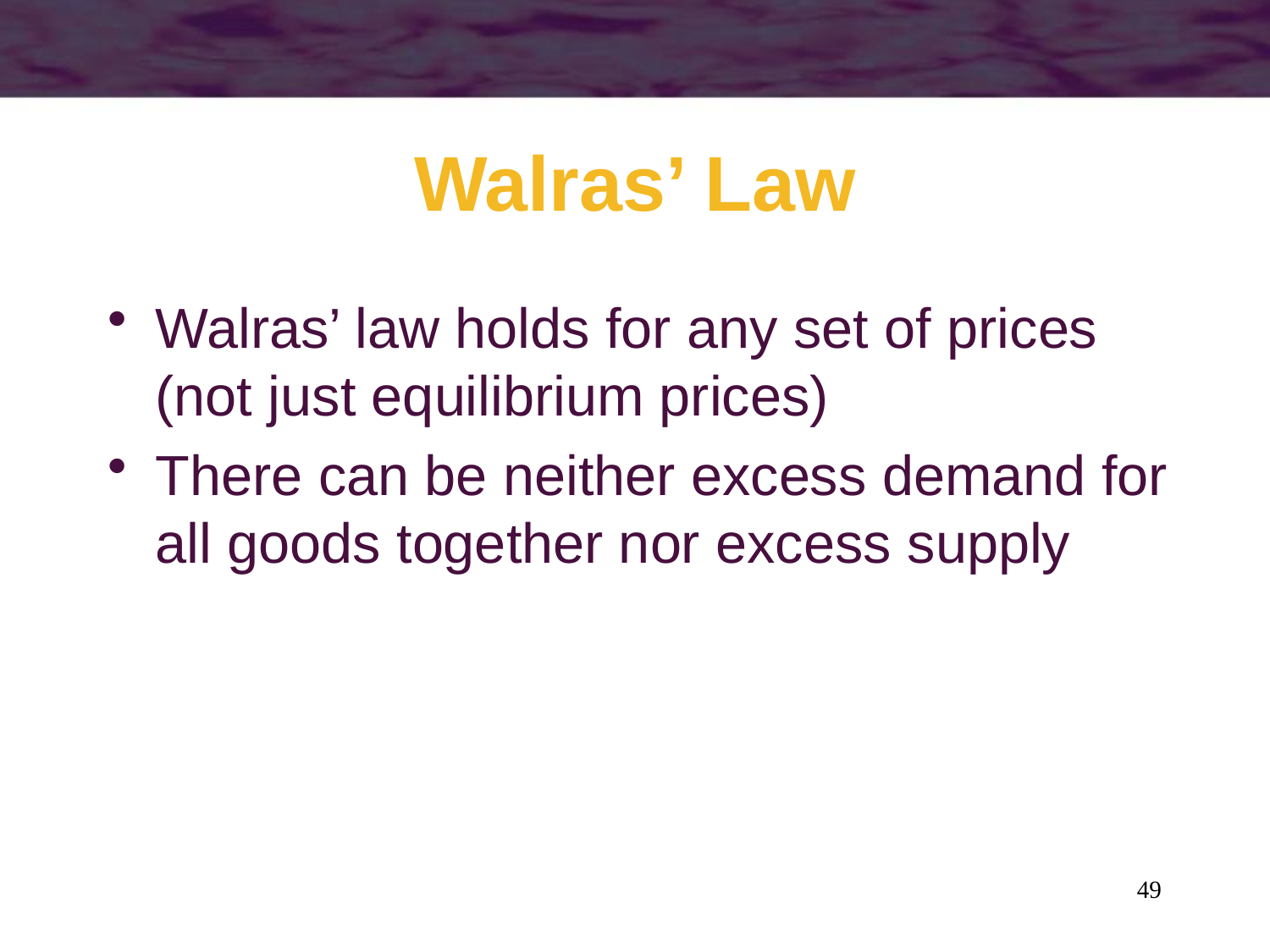

# Walras’ Law
Walras’ law holds for any set of prices (not just equilibrium prices)
There can be neither excess demand for all goods together nor excess supply
49